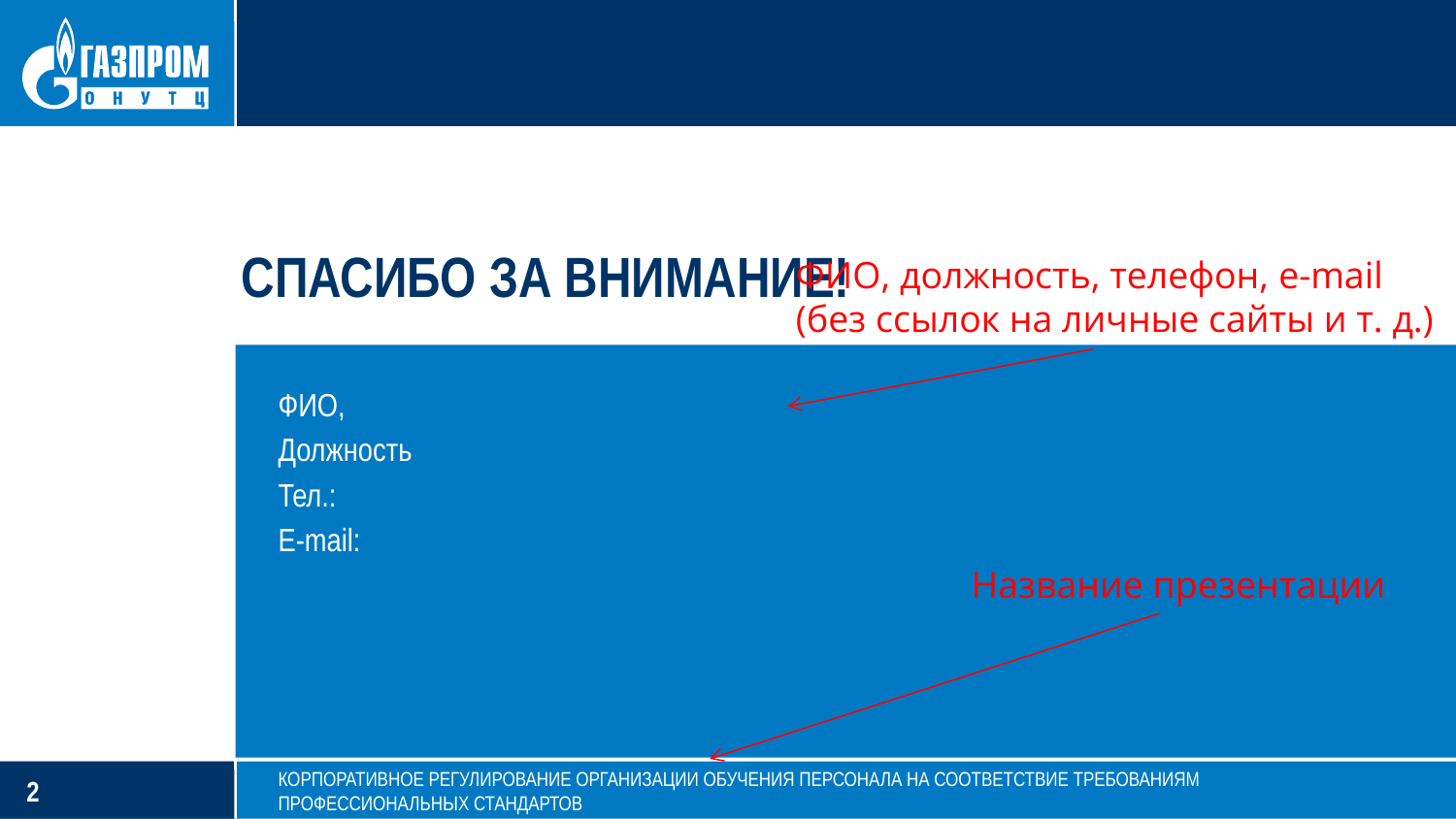

ФИО, должность, телефон, e-mail
(без ссылок на личные сайты и т. д.)
СПАСИБО ЗА ВНИМАНИЕ!
ФИО,
Должность
Тел.:
E-mail:
Название презентации
КОРПОРАТИВНОЕ РЕГУЛИРОВАНИЕ ОРГАНИЗАЦИИ ОБУЧЕНИЯ ПЕРСОНАЛА НА СООТВЕТСТВИЕ ТРЕБОВАНИЯМ
ПРОФЕССИОНАЛЬНЫХ СТАНДАРТОВ